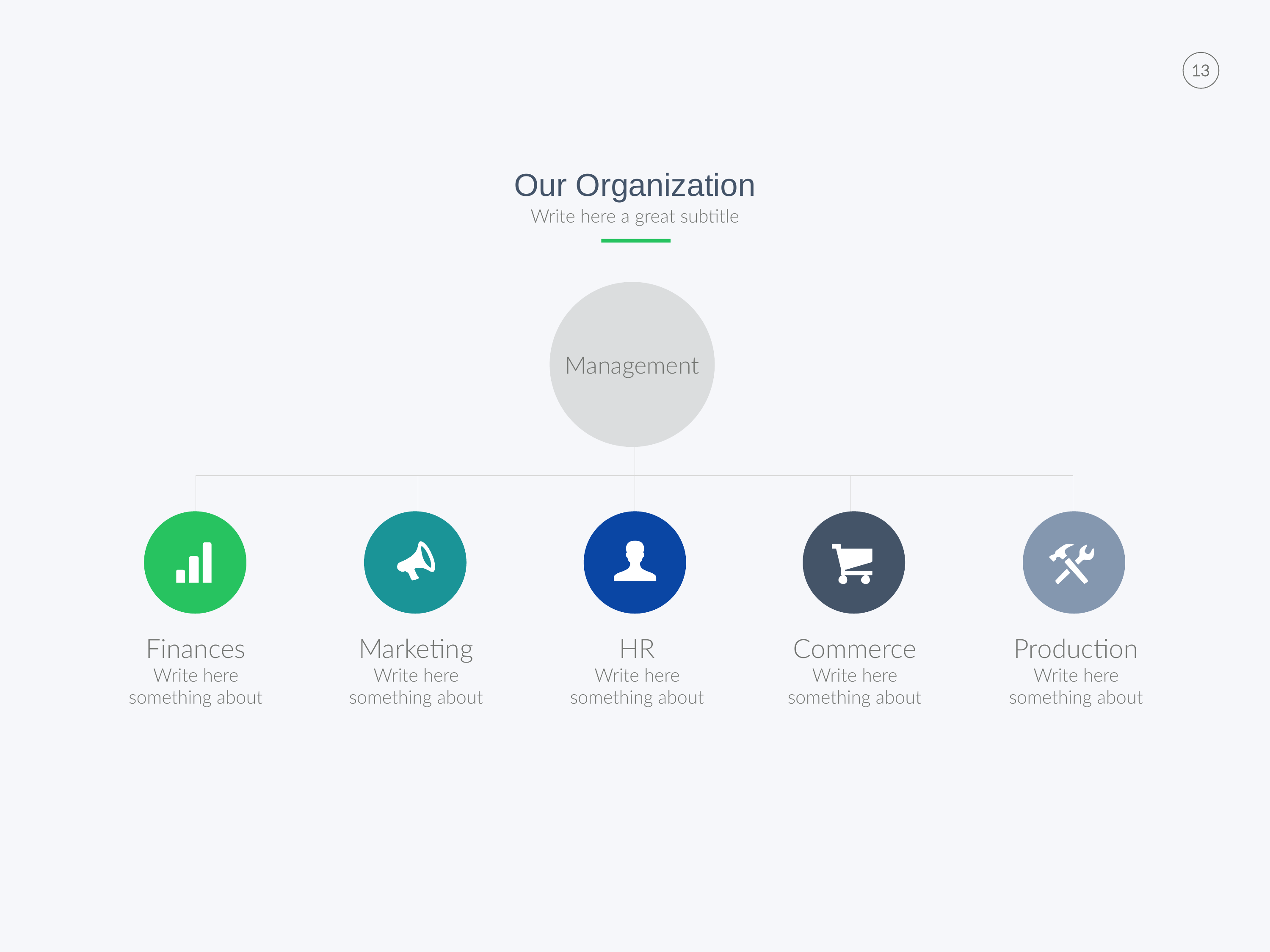

Our Organization
Write here a great subtitle

Management

Finances
Write here something about
Marketing
Write here something about
HR
Write here something about
Commerce
Write here something about
Production
Write here something about